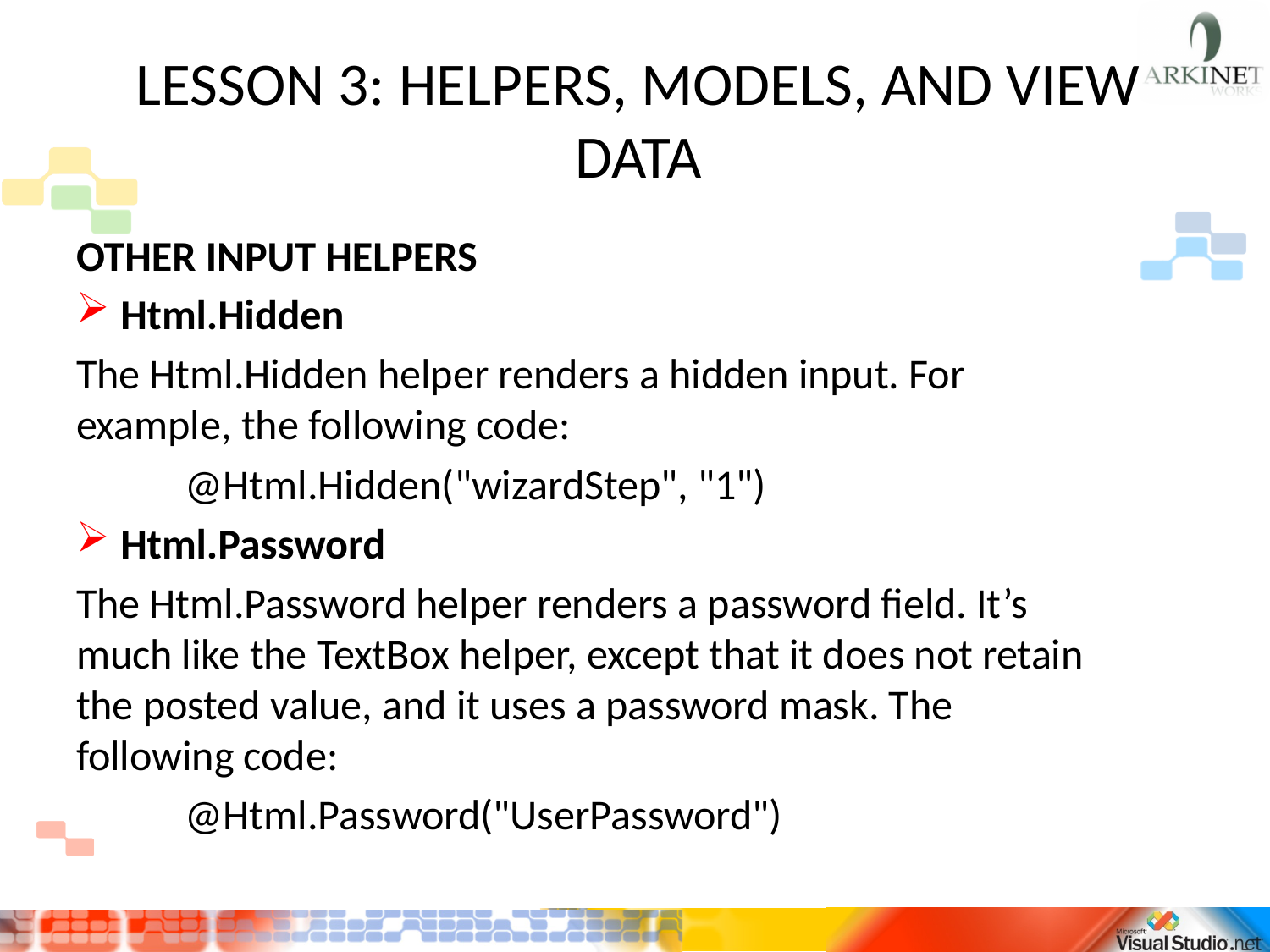

# LESSON 3: HELPERS, MODELS, AND VIEW DATA
OTHER INPUT HELPERS
Html.Hidden
The Html.Hidden helper renders a hidden input. For example, the following code:
	@Html.Hidden("wizardStep", "1")
Html.Password
The Html.Password helper renders a password field. It’s much like the TextBox helper, except that it does not retain the posted value, and it uses a password mask. The following code:
	@Html.Password("UserPassword")